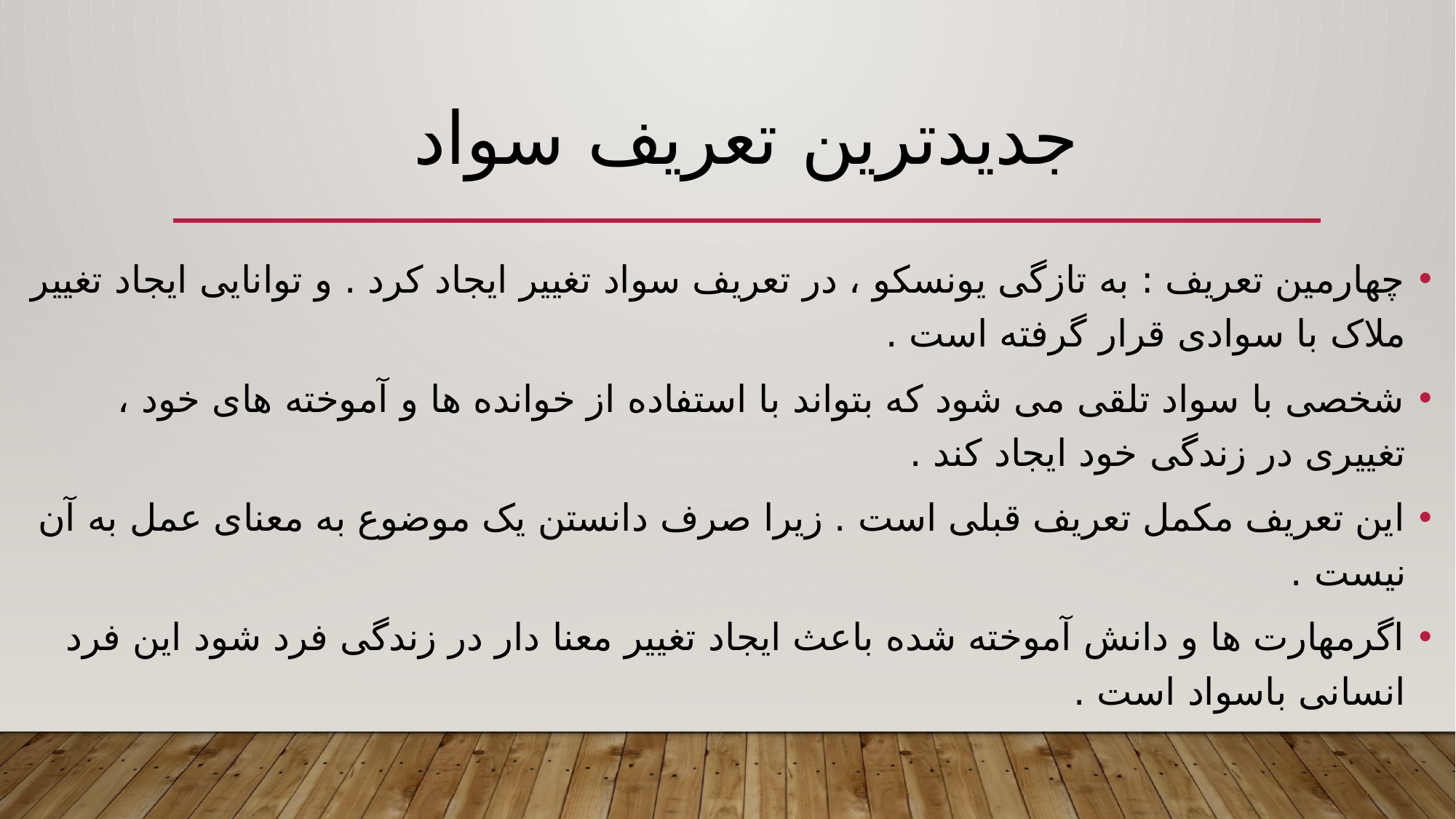

# جدیدترین تعریف سواد
چهارمین تعریف : به تازگی یونسکو ، در تعریف سواد تغییر ایجاد کرد . و توانایی ایجاد تغییر ملاک با سوادی قرار گرفته است .
شخصی با سواد تلقی می شود که بتواند با استفاده از خوانده ها و آموخته های خود ، تغییری در زندگی خود ایجاد کند .
این تعریف مکمل تعریف قبلی است . زیرا صرف دانستن یک موضوع به معنای عمل به آن نیست .
اگرمهارت ها و دانش آموخته شده باعث ایجاد تغییر معنا دار در زندگی فرد شود این فرد انسانی باسواد است .